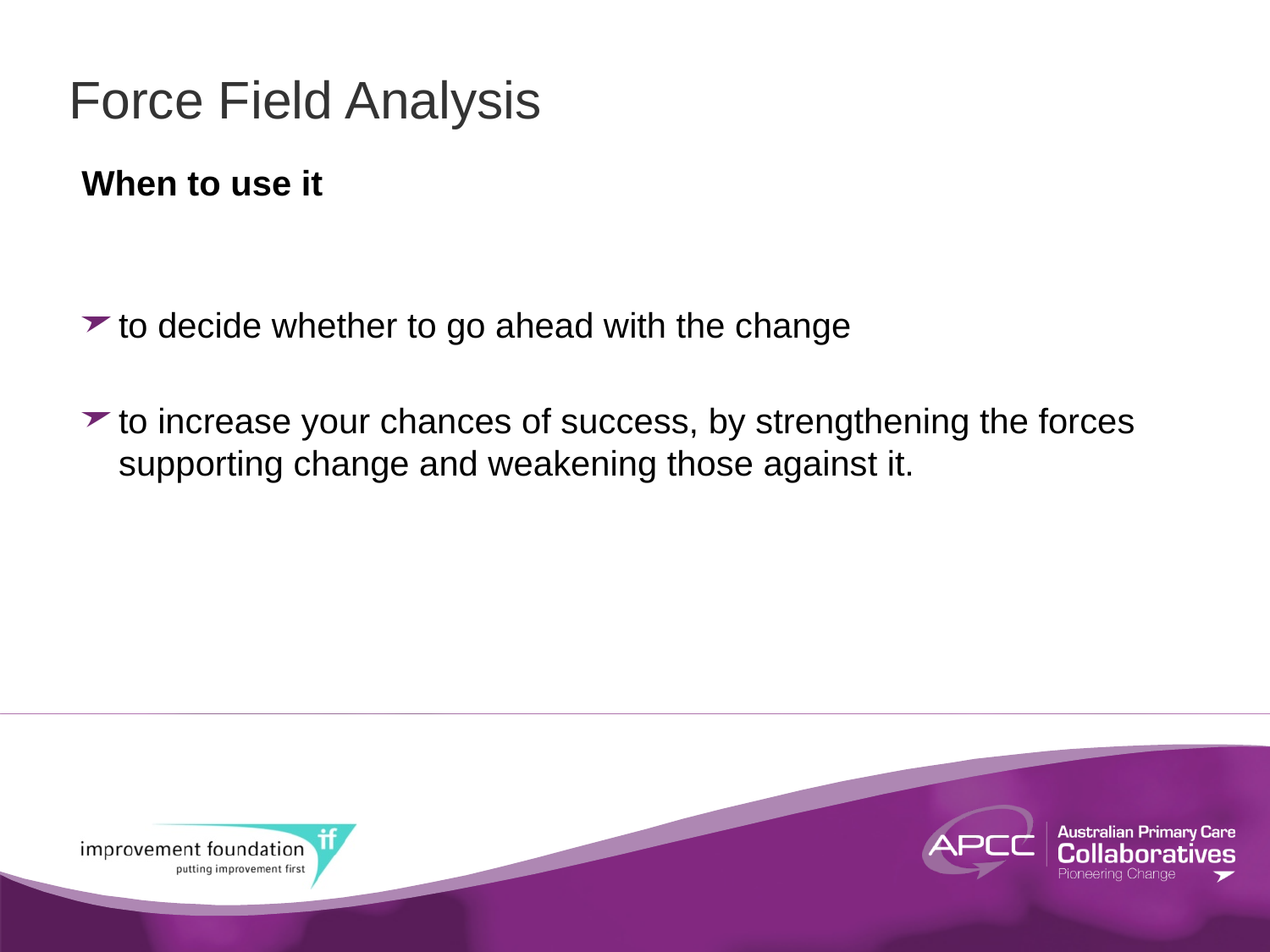

# Force Field Analysis
When to use it

to decide whether to go ahead with the change

to increase your chances of success, by strengthening the forces supporting change and weakening those against it.